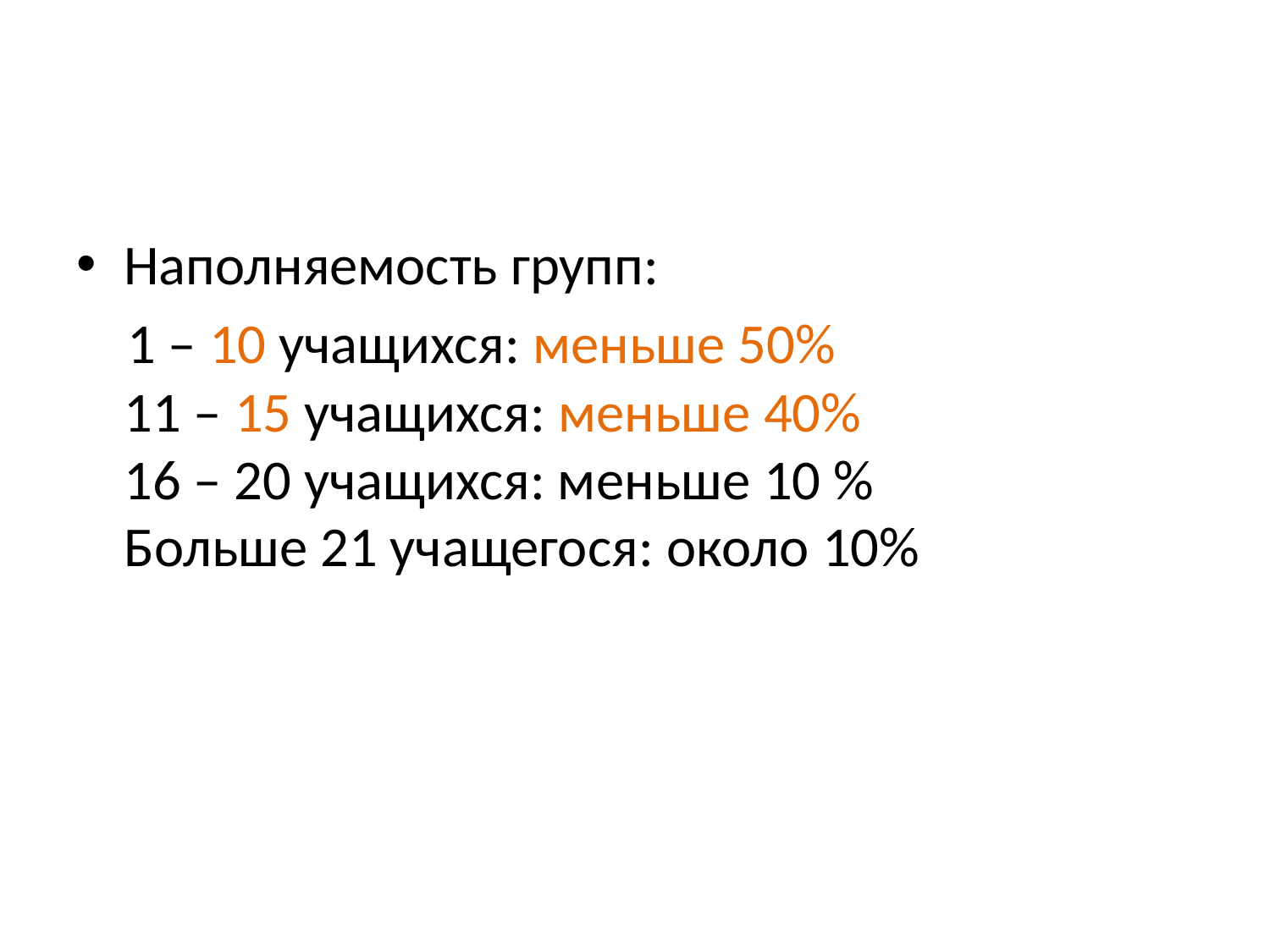

#
Наполняемость групп:
    1 – 10 учащихся: меньше 50%
11 – 15 учащихся: меньше 40%
16 – 20 учащихся: меньше 10 %
Больше 21 учащегося: около 10%